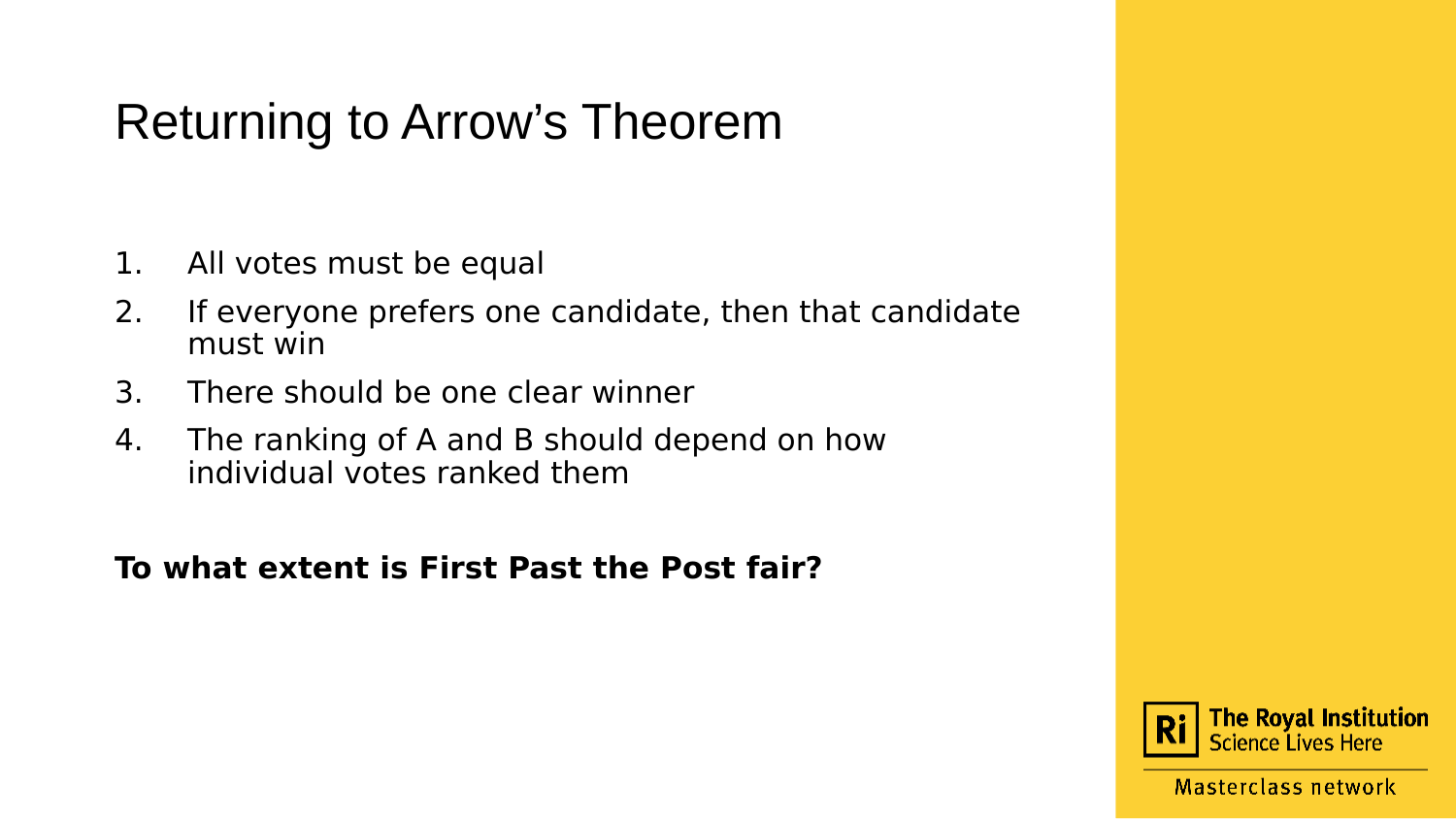

# Returning to Arrow’s Theorem

All votes must be equal
If everyone prefers one candidate, then that candidate must win
There should be one clear winner
The ranking of A and B should depend on how individual votes ranked them

To what extent is First Past the Post fair?